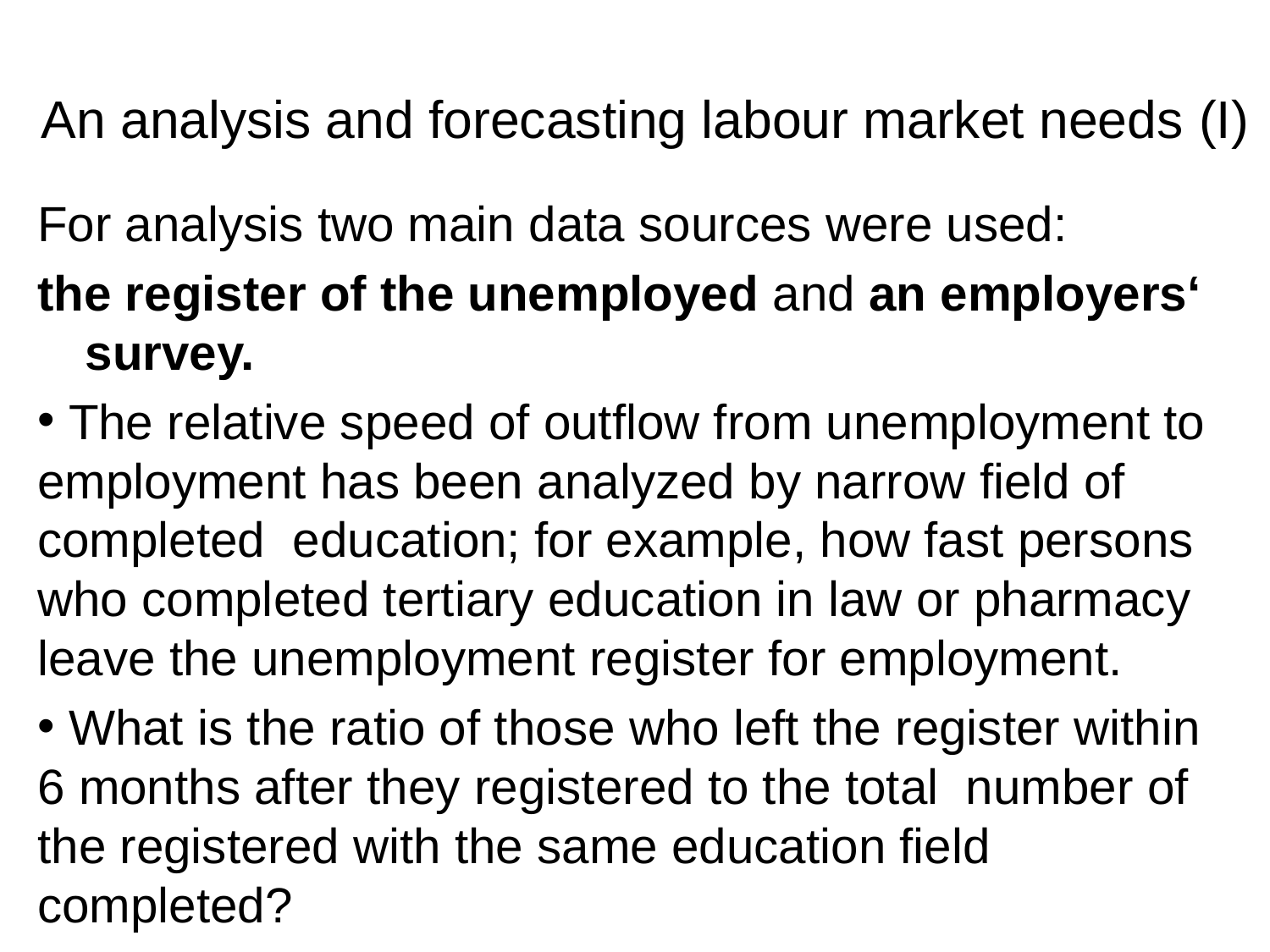

# An analysis and forecasting labour market needs (I)
For analysis two main data sources were used:
the register of the unemployed and an employers‘  survey.
 The relative speed of outflow from unemployment to employment has been analyzed by narrow field of completed  education; for example, how fast persons who completed tertiary education in law or pharmacy leave the unemployment register for employment.
 What is the ratio of those who left the register within 6 months after they registered to the total  number of the registered with the same education field completed?